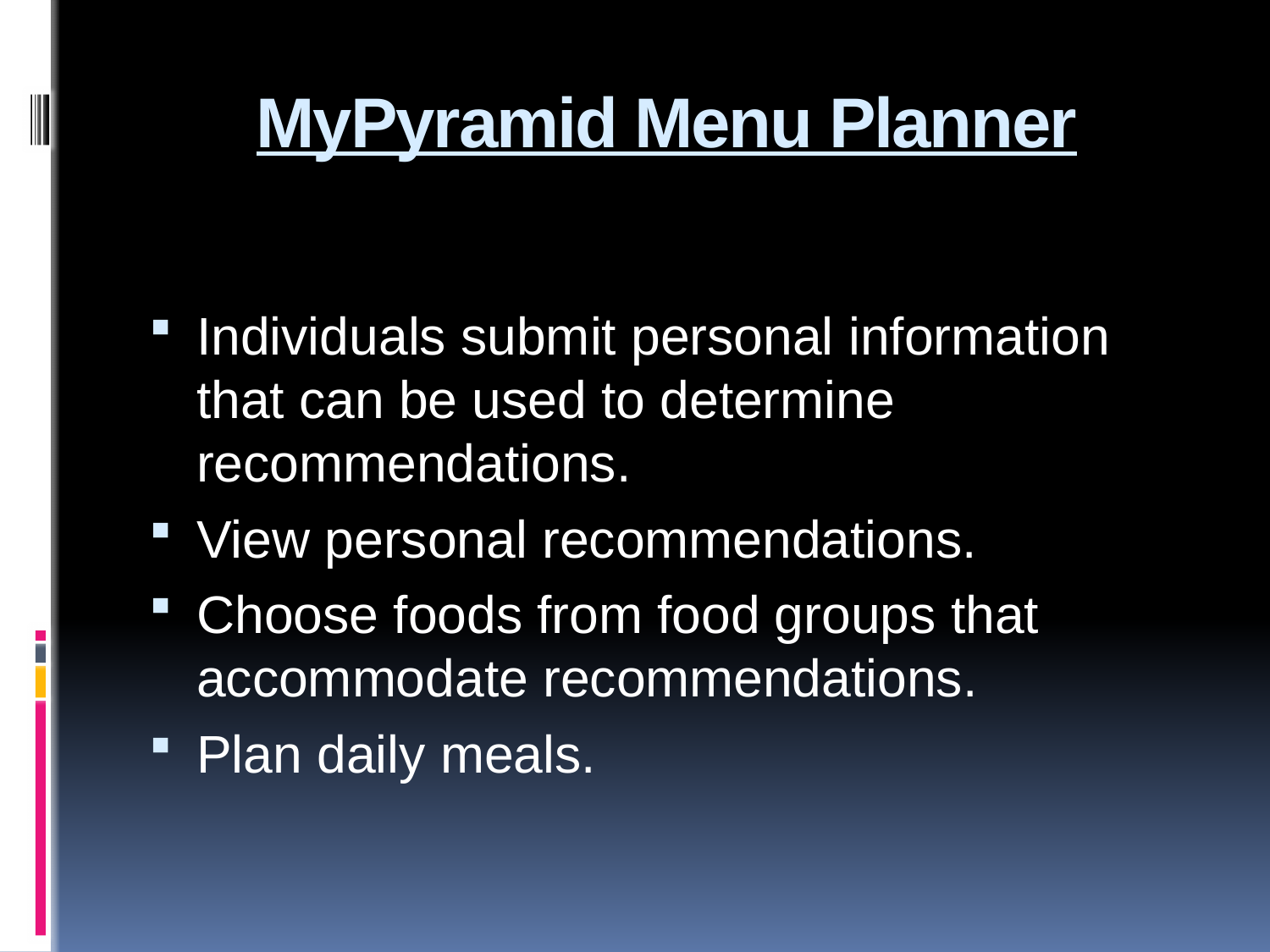

# MyPyramid Menu Planner
Individuals submit personal information that can be used to determine recommendations.
View personal recommendations.
Choose foods from food groups that accommodate recommendations.
Plan daily meals.